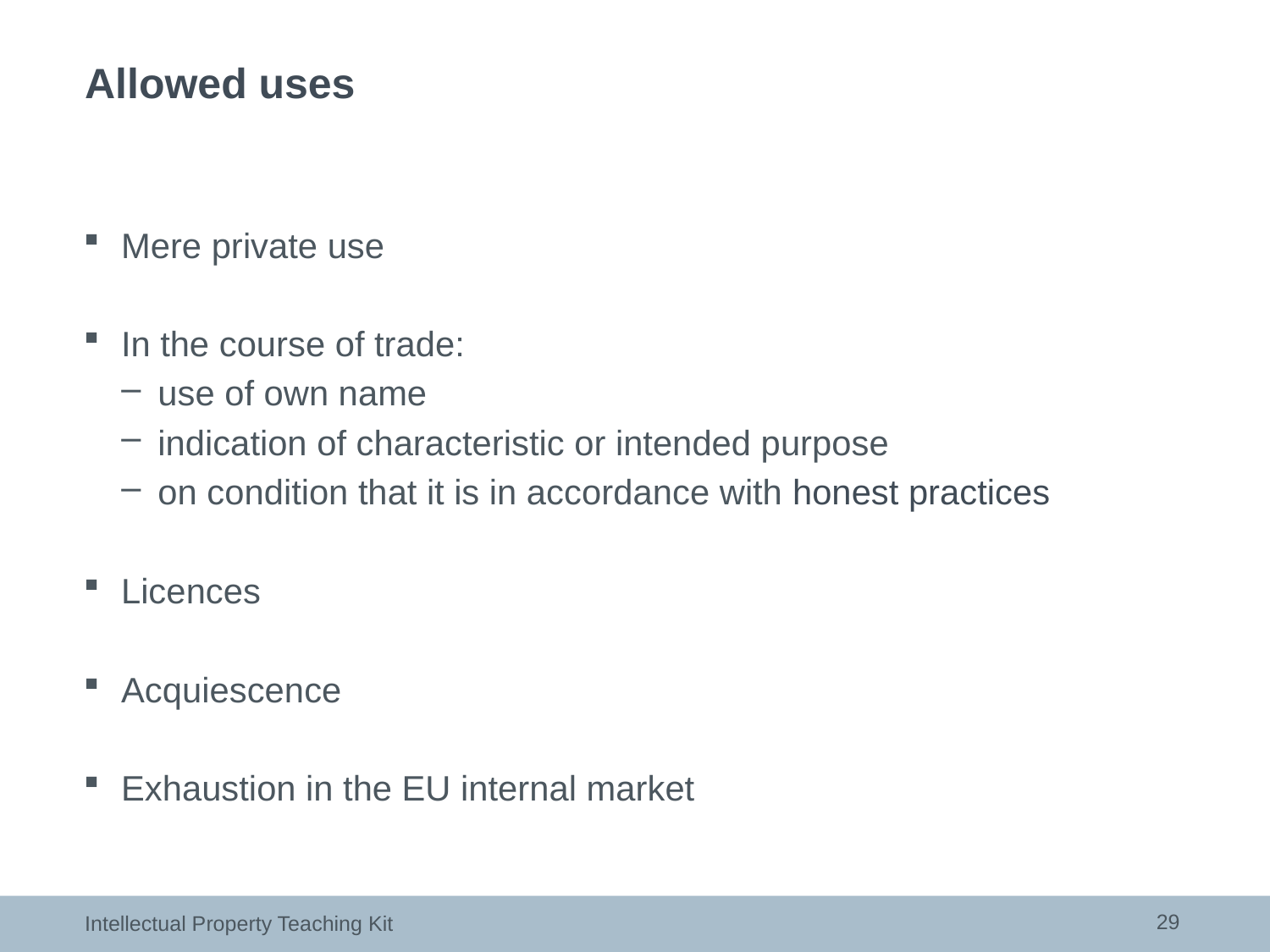

# Allowed uses
Mere private use

In the course of trade:
use of own name
indication of characteristic or intended purpose
on condition that it is in accordance with honest practices

Licences

Acquiescence

Exhaustion in the EU internal market

29
Intellectual Property Teaching Kit